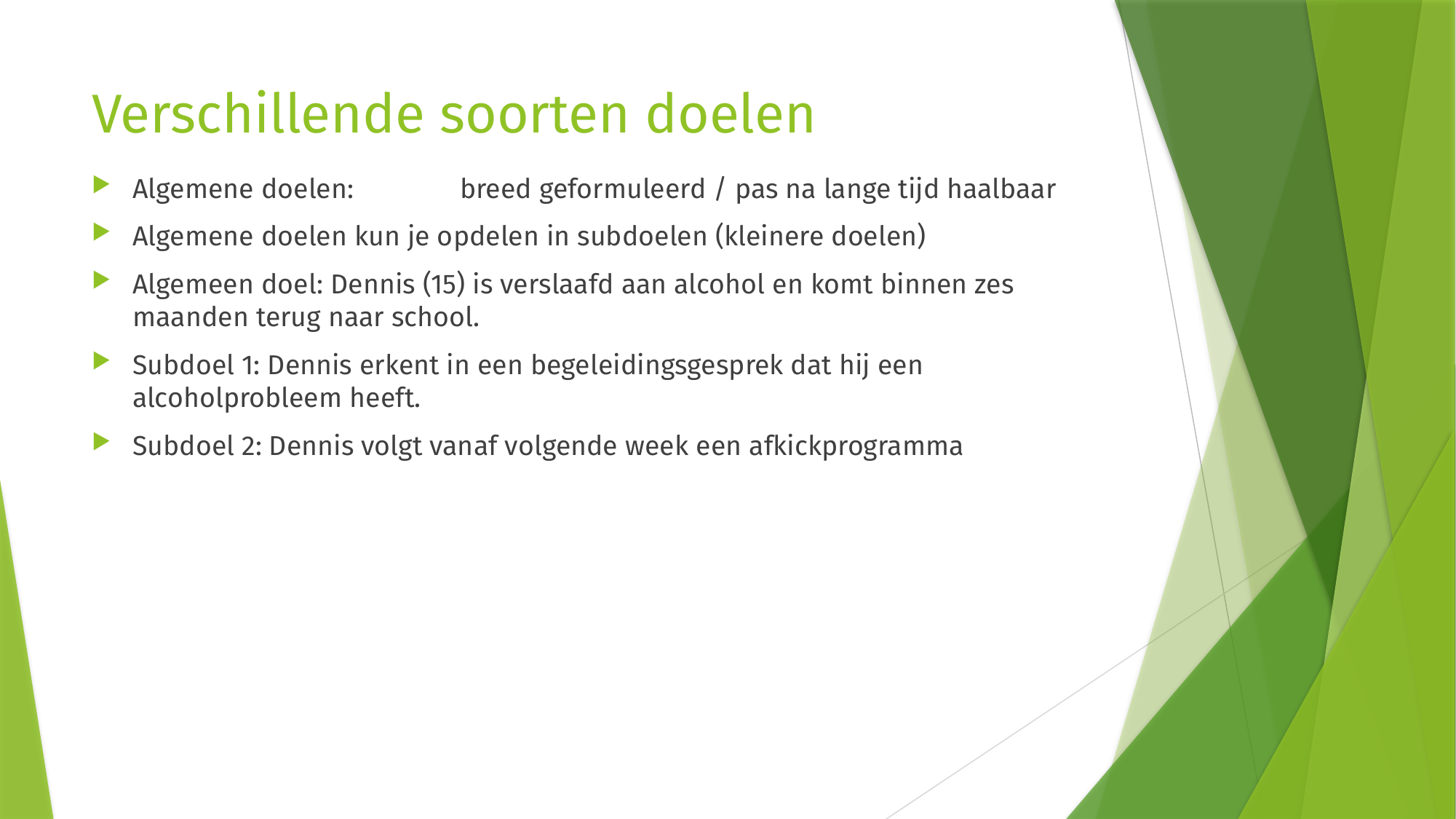

# Verschillende soorten doelen
Algemene doelen:	breed geformuleerd / pas na lange tijd haalbaar
Algemene doelen kun je opdelen in subdoelen (kleinere doelen)
Algemeen doel: Dennis (15) is verslaafd aan alcohol en komt binnen zes maanden terug naar school.
Subdoel 1: Dennis erkent in een begeleidingsgesprek dat hij een alcoholprobleem heeft.
Subdoel 2: Dennis volgt vanaf volgende week een afkickprogramma